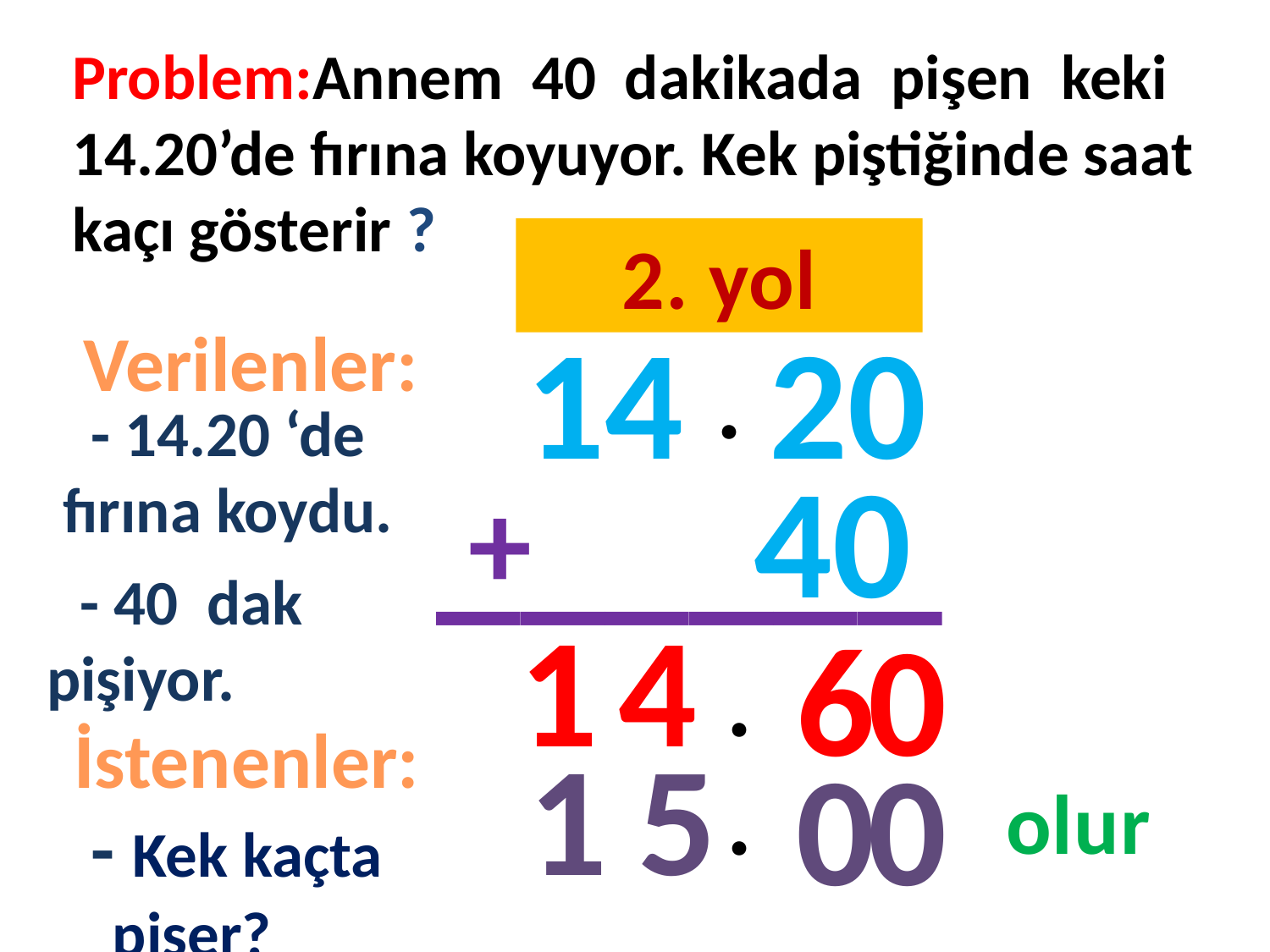

Problem:Annem  40  dakikada  pişen  keki 14.20’de fırına koyuyor. Kek piştiğinde saat kaçı gösterir ?
2. yol
#
14
20
Verilenler:

.
- 14.20 ‘de fırına koydu.
______
40

+

- 40  dak  pişiyor.
1
4
6
0
.
İstenenler:
1
5
0
0
.
olur
 - Kek kaçta pişer?